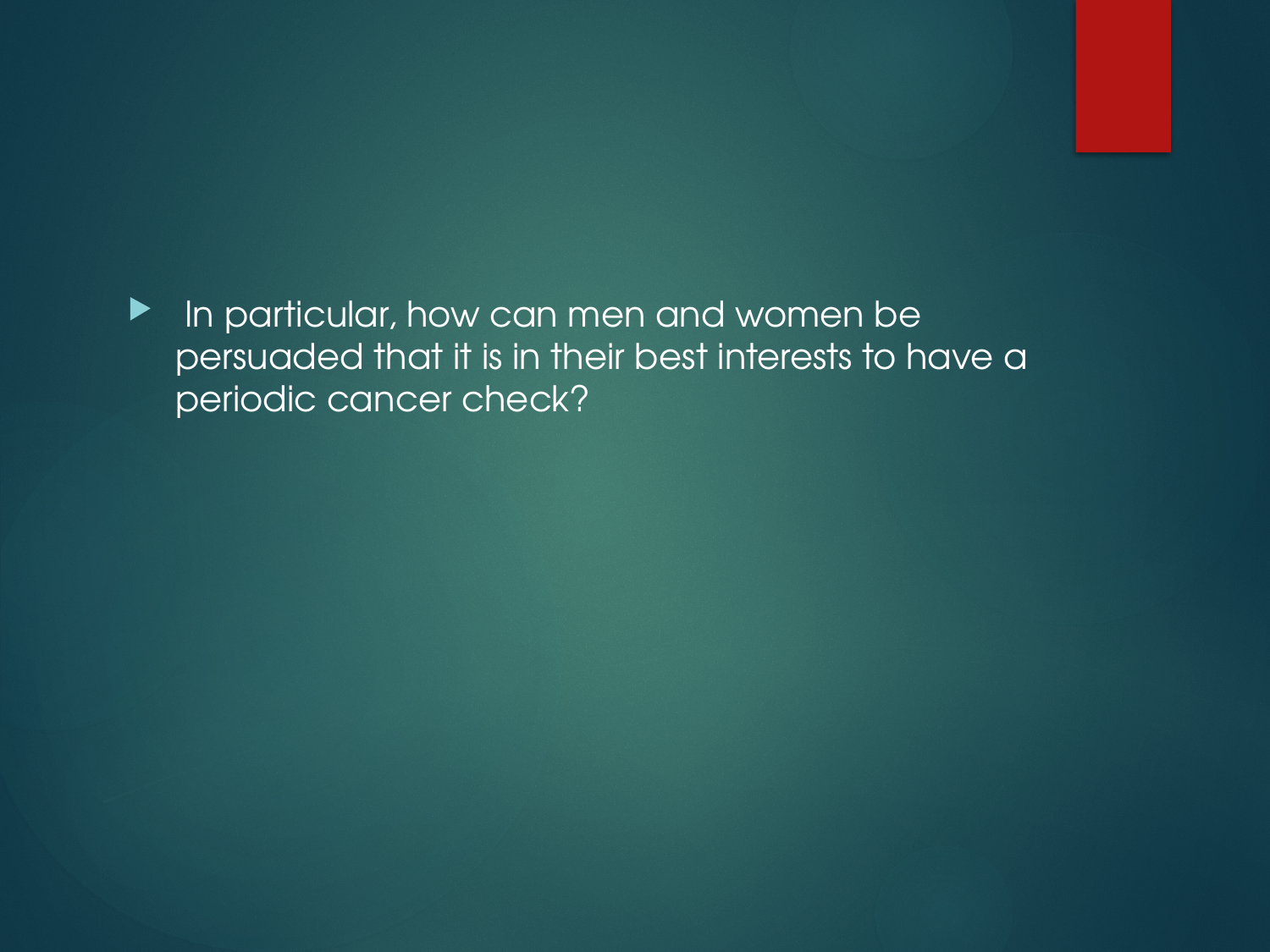

#
 In particular, how can men and women be persuaded that it is in their best interests to have a periodic cancer check?